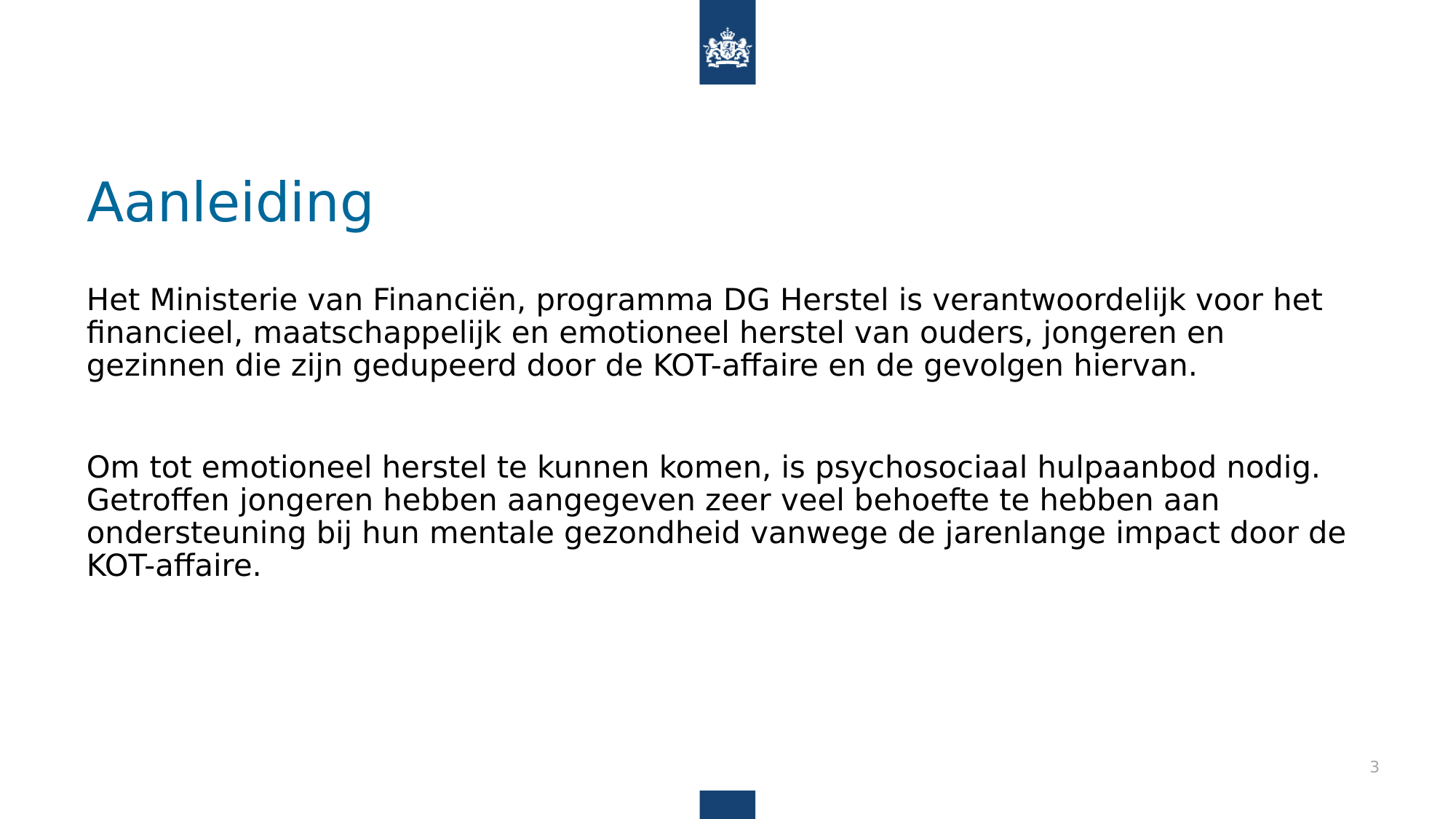

# Aanleiding
Het Ministerie van Financiën, programma DG Herstel is verantwoordelijk voor het financieel, maatschappelijk en emotioneel herstel van ouders, jongeren en gezinnen die zijn gedupeerd door de KOT-affaire en de gevolgen hiervan.

Om tot emotioneel herstel te kunnen komen, is psychosociaal hulpaanbod nodig. Getroffen jongeren hebben aangegeven zeer veel behoefte te hebben aan ondersteuning bij hun mentale gezondheid vanwege de jarenlange impact door de KOT-affaire.

3